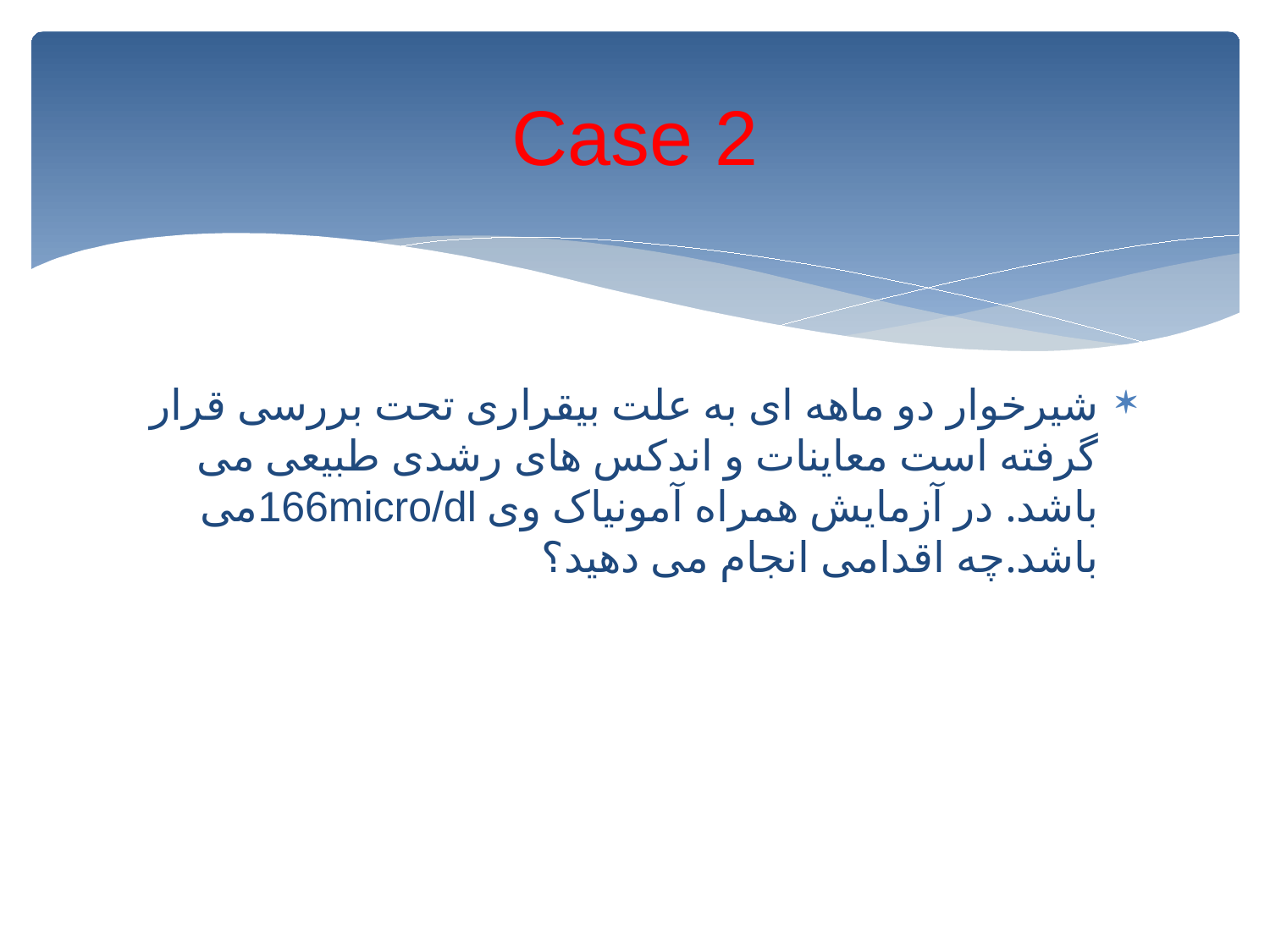

# Case 2
شیرخوار دو ماهه ای به علت بیقراری تحت بررسی قرار گرفته است معاینات و اندکس های رشدی طبیعی می باشد. در آزمایش همراه آمونیاک وی 166micro/dlمی باشد.چه اقدامی انجام می دهید؟